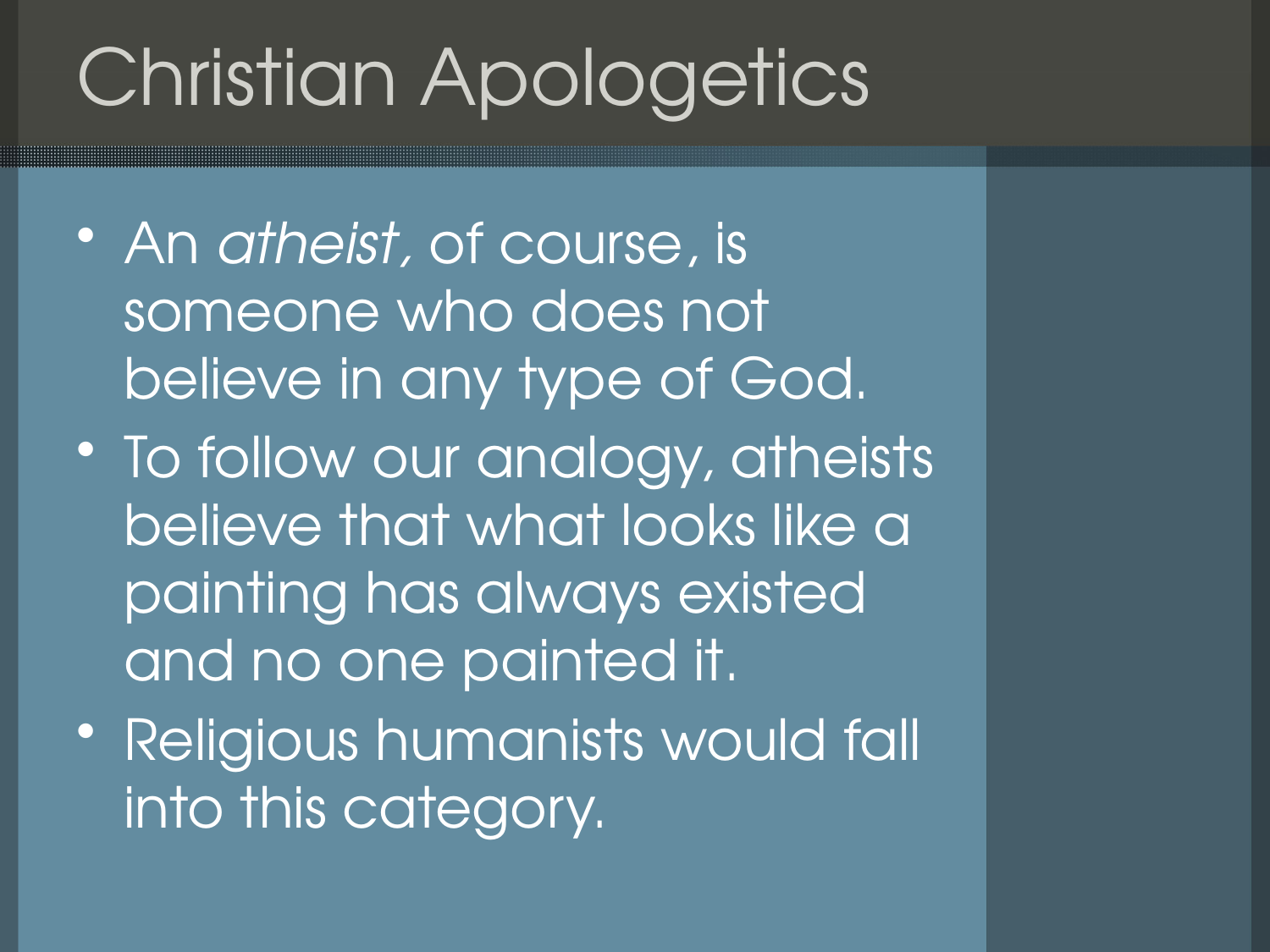

# Christian Apologetics
An atheist, of course, is someone who does not believe in any type of God.
To follow our analogy, atheists believe that what looks like a painting has always existed and no one painted it.
Religious humanists would fall into this category.